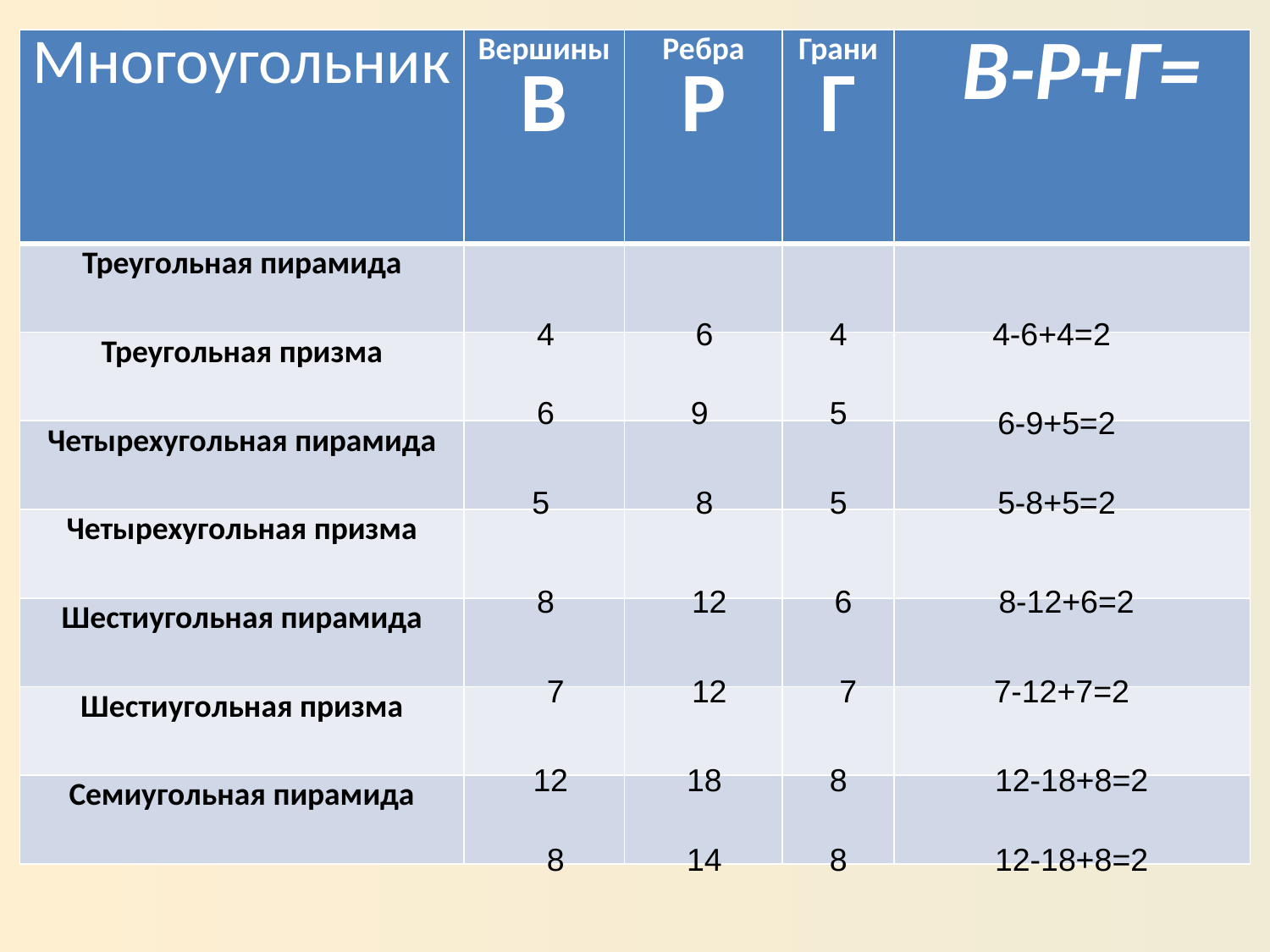

| Многоугольник | Вершины В | Ребра Р | Грани Г | В-Р+Г= |
| --- | --- | --- | --- | --- |
| Треугольная пирамида |  |  |  |  |
| Треугольная призма |  |  |  |  |
| Четырехугольная пирамида |  |  |  |  |
| Четырехугольная призма |  |  |  |  |
| Шестиугольная пирамида |  |  |  |  |
| Шестиугольная призма |  |  |  |  |
| Семиугольная пирамида |  |  |  |  |
4
6
4
4-6+4=2
6
9
5
6-9+5=2
5
8
5
5-8+5=2
8
12
6
8-12+6=2
7
12
7
7-12+7=2
12
18
8
12-18+8=2
8
14
8
12-18+8=2